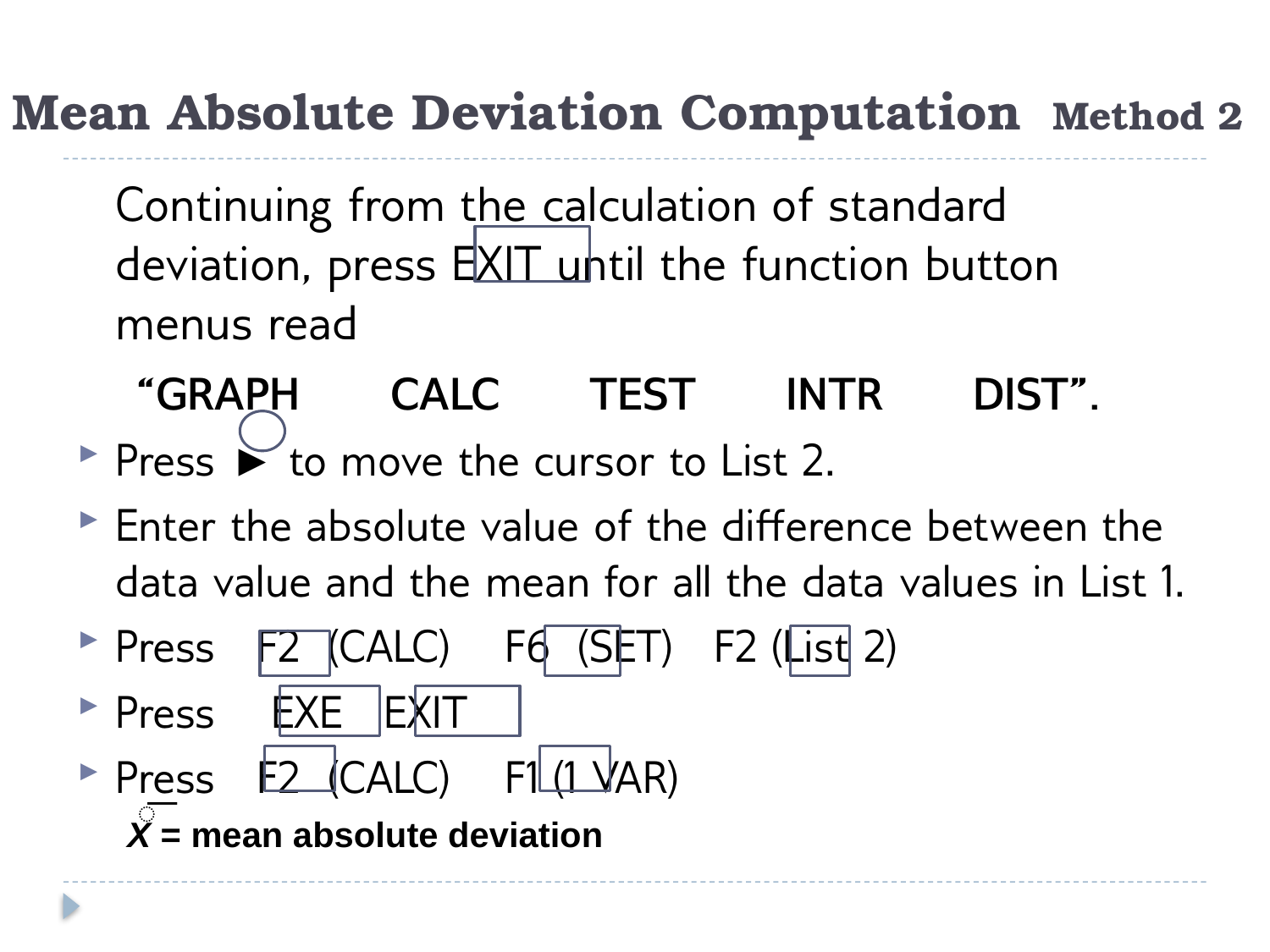

# Mean Absolute Deviation Computation  Method 2
	Continuing from the calculation of standard deviation, press EXIT until the function button menus read
    “GRAPH      CALC      TEST      INTR      DIST”.
Press ► to move the cursor to List 2.
Enter the absolute value of the difference between the data value and the mean for all the data values in List 1.
Press   F2  (CALC)    F6  (SET)   F2 (List 2)
Press    EXE   EXIT
Press   F2  (CALC)    F1 (1 VAR)

͞
X = mean absolute deviation